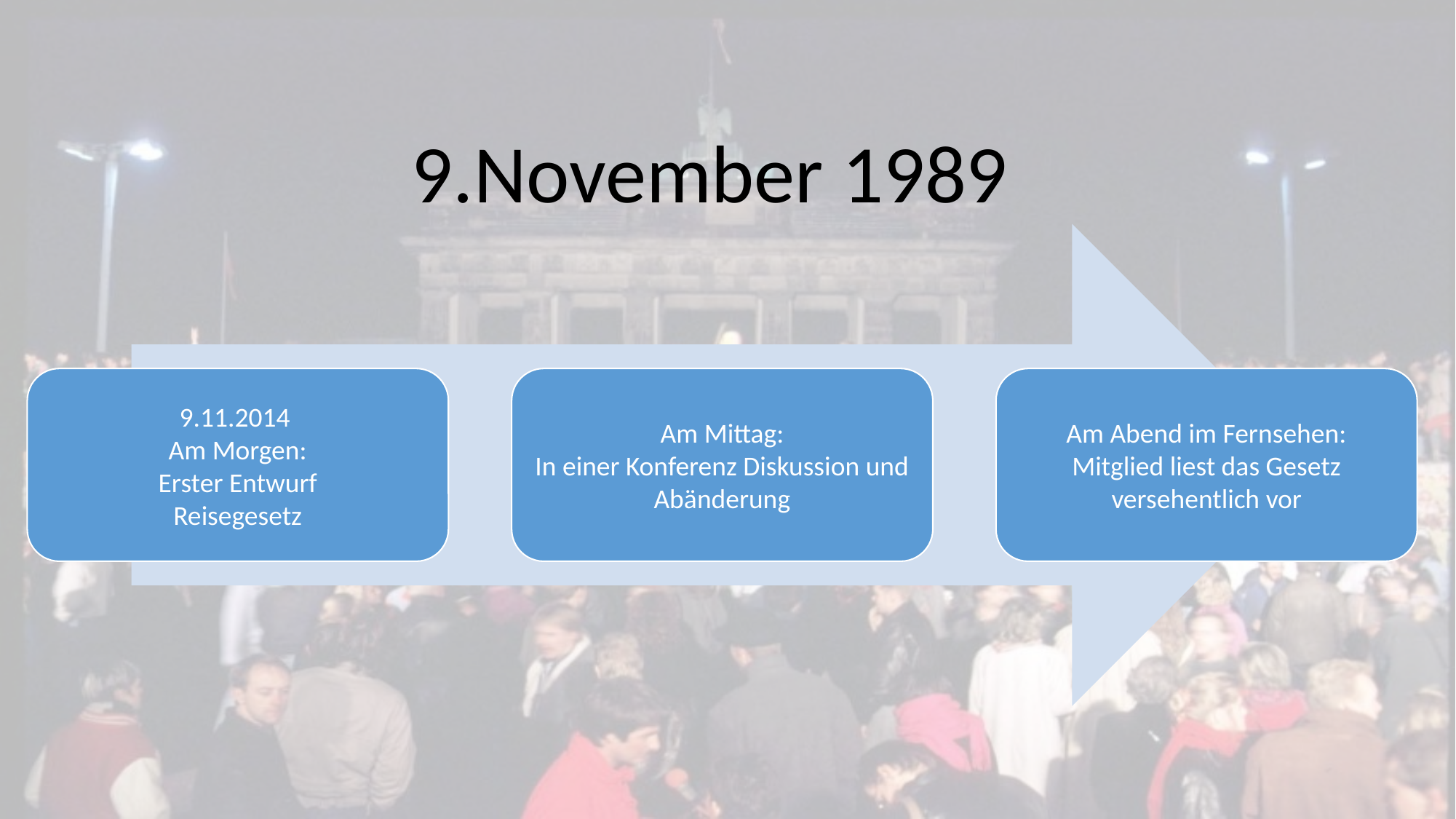

# Der Mauerfall
9.November 1989
9.11.2014
Am Morgen:
Erster Entwurf
Reisegesetz
Am Mittag:
In einer Konferenz Diskussion und Abänderung
Am Abend im Fernsehen:
Mitglied liest das Gesetz versehentlich vor